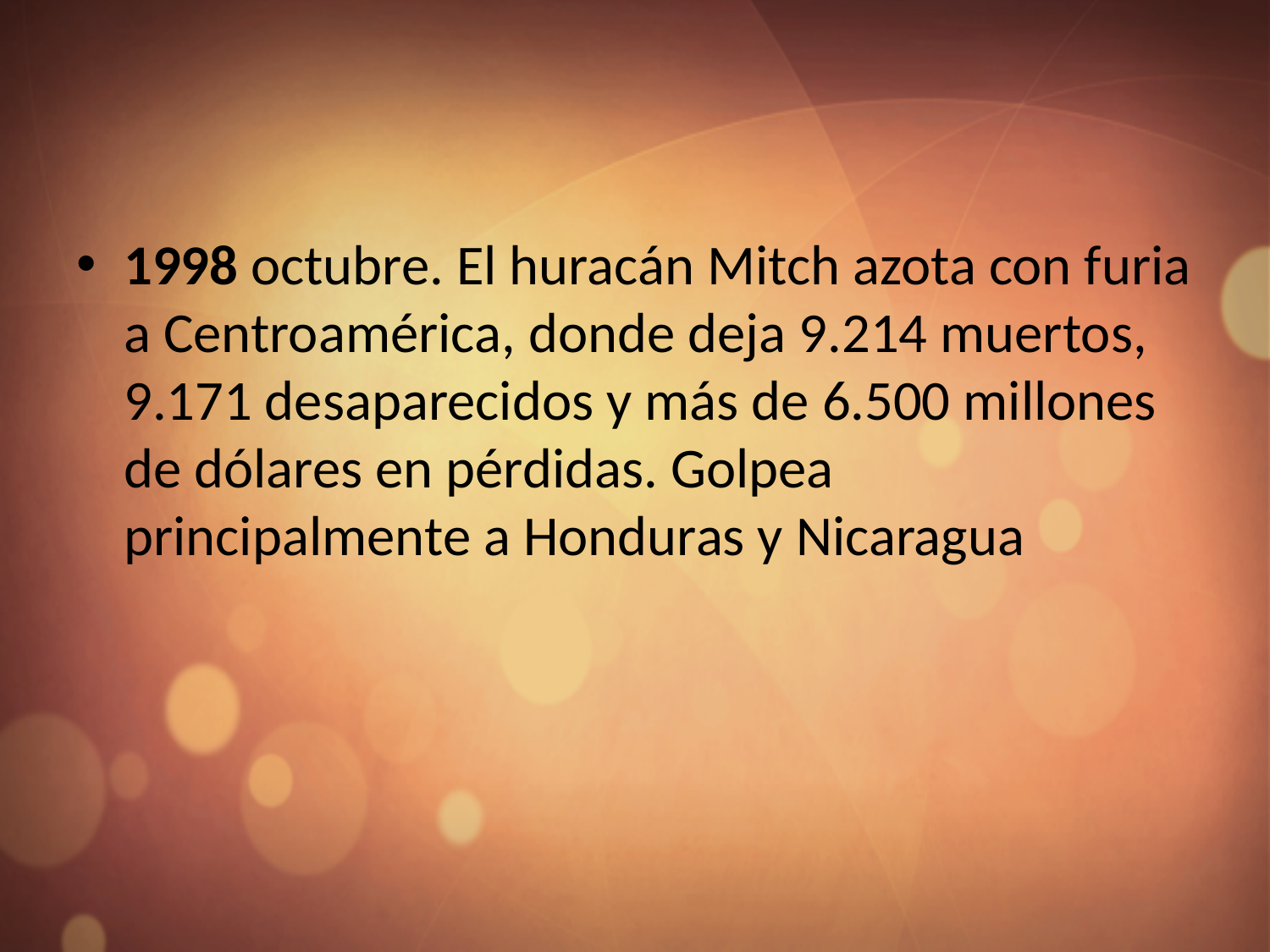

1998 octubre. El huracán Mitch azota con furia a Centroamérica, donde deja 9.214 muertos, 9.171 desaparecidos y más de 6.500 millones de dólares en pérdidas. Golpea principalmente a Honduras y Nicaragua